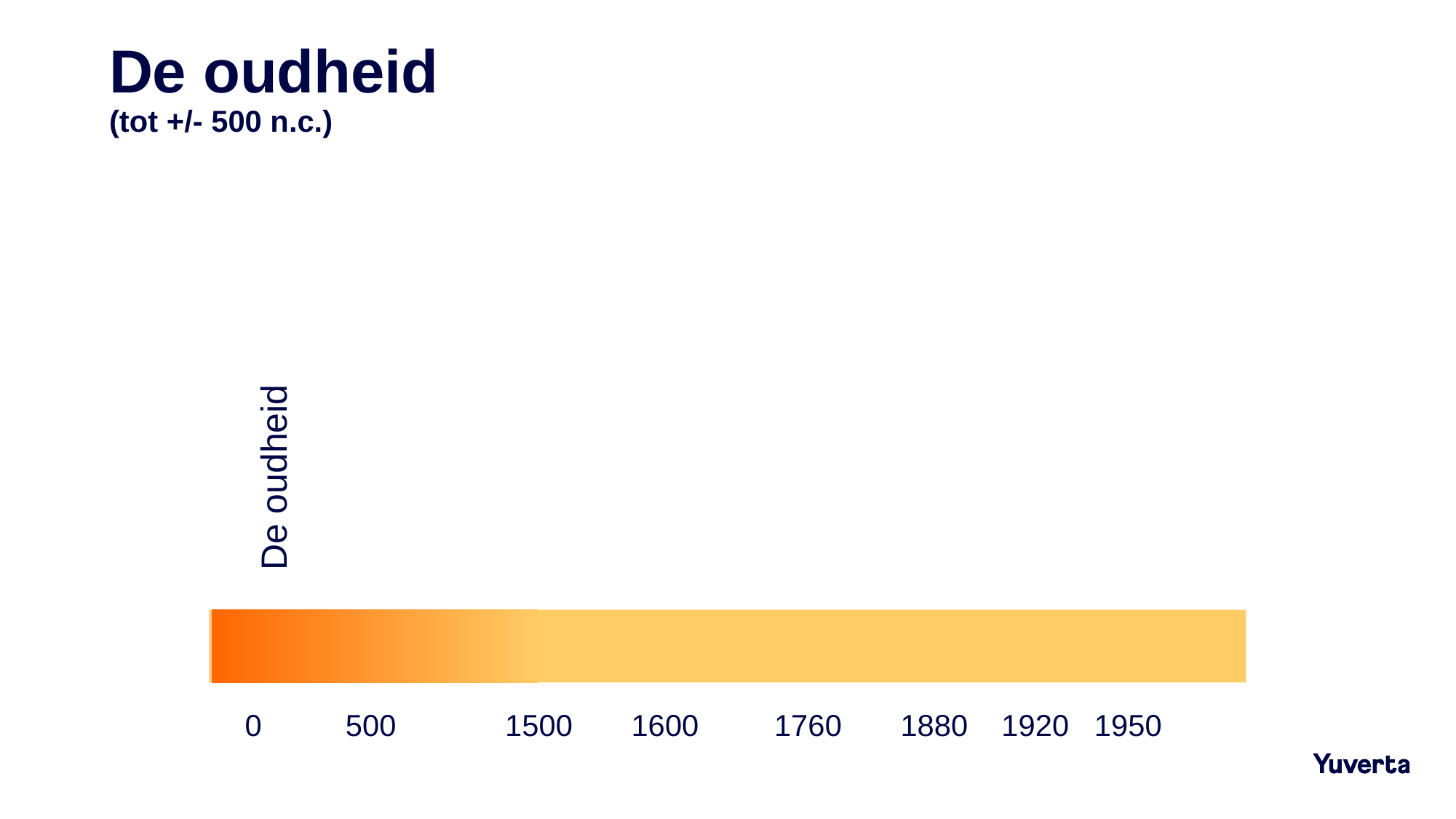

# De oudheid (tot +/- 500 n.c.)
De oudheid

   0          500             1500       1600         1760       1880    1920   1950